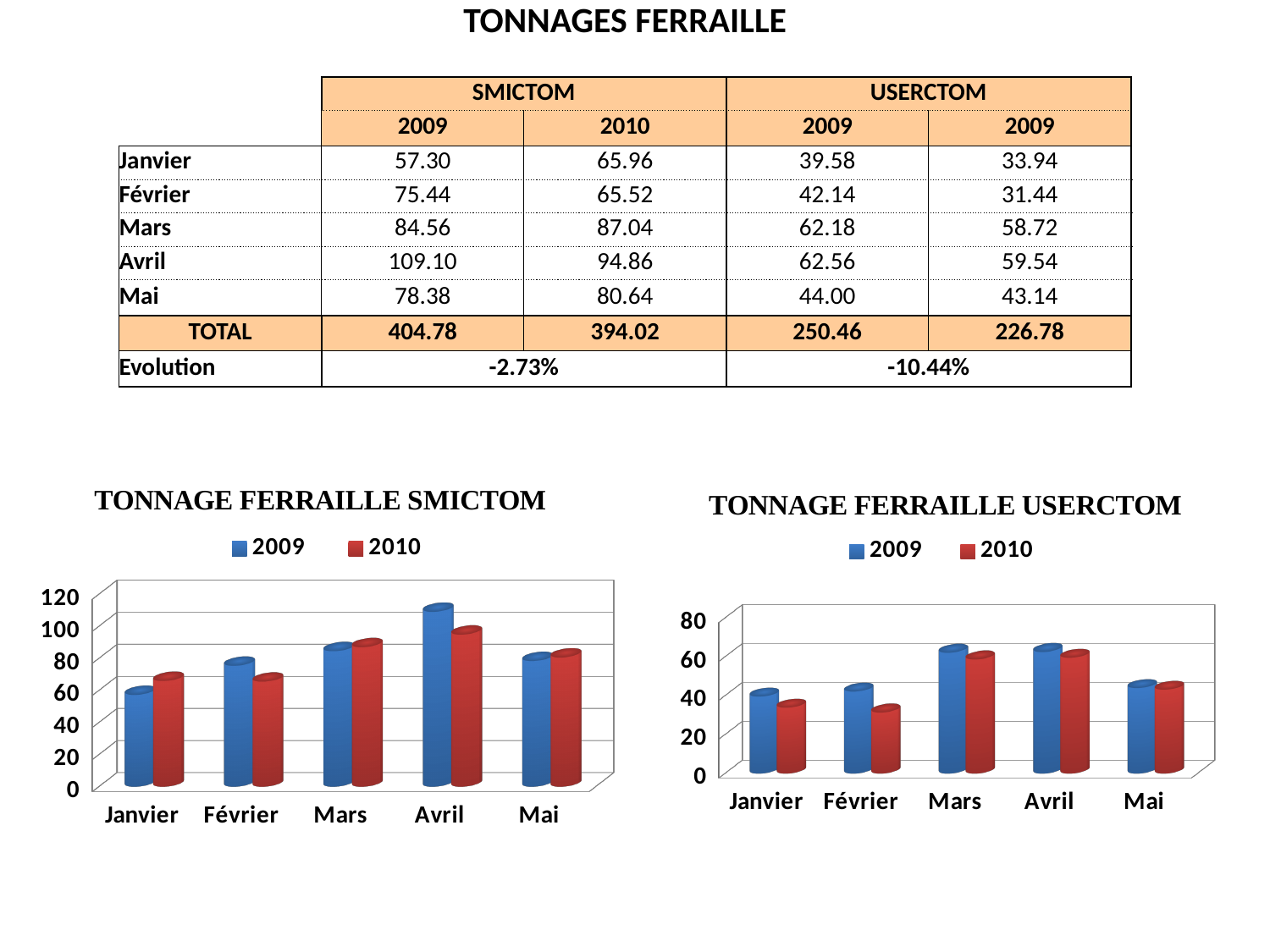

| TONNAGES FERRAILLE |  |  |  |  |
| --- | --- | --- | --- | --- |
|  |  |  |  |  |
|  | SMICTOM |  | USERCTOM |  |
|  | 2009 | 2010 | 2009 | 2009 |
| Janvier | 57.30 | 65.96 | 39.58 | 33.94 |
| Février | 75.44 | 65.52 | 42.14 | 31.44 |
| Mars | 84.56 | 87.04 | 62.18 | 58.72 |
| Avril | 109.10 | 94.86 | 62.56 | 59.54 |
| Mai | 78.38 | 80.64 | 44.00 | 43.14 |
| TOTAL | 404.78 | 394.02 | 250.46 | 226.78 |
| Evolution | -2.73% |  | -10.44% |  |

[unsupported chart]

[unsupported chart]